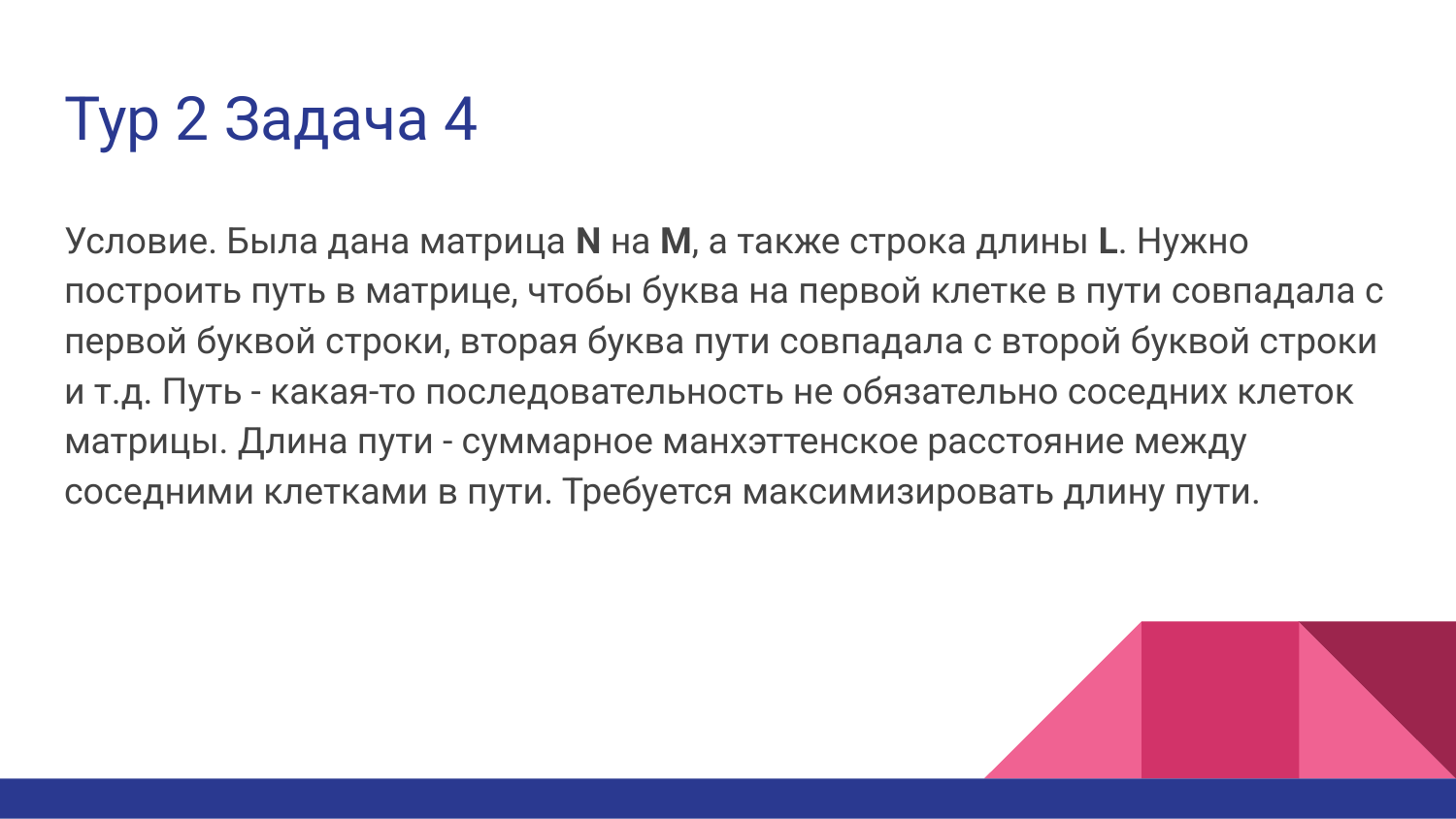

# Тур 2 Задача 4
Условие. Была дана матрица N на M, а также строка длины L. Нужно построить путь в матрице, чтобы буква на первой клетке в пути совпадала с первой буквой строки, вторая буква пути совпадала с второй буквой строки и т.д. Путь - какая-то последовательность не обязательно соседних клеток матрицы. Длина пути - суммарное манхэттенское расстояние между соседними клетками в пути. Требуется максимизировать длину пути.